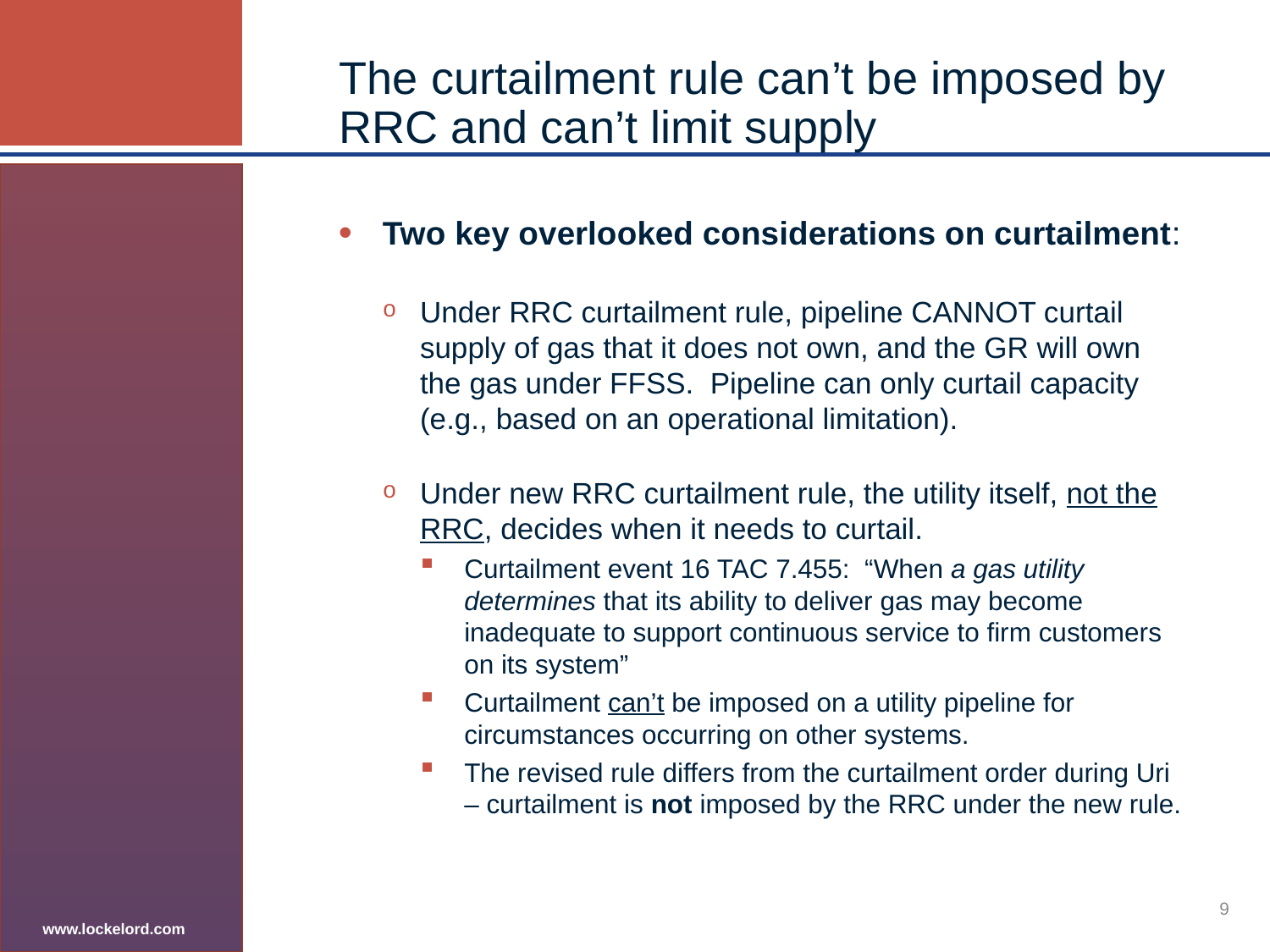

# The curtailment rule can’t be imposed by RRC and can’t limit supply
Two key overlooked considerations on curtailment:

Under RRC curtailment rule, pipeline CANNOT curtail supply of gas that it does not own, and the GR will own the gas under FFSS.  Pipeline can only curtail capacity (e.g., based on an operational limitation).

Under new RRC curtailment rule, the utility itself, not the RRC, decides when it needs to curtail.
Curtailment event 16 TAC 7.455:  “When a gas utility determines that its ability to deliver gas may become inadequate to support continuous service to firm customers on its system”
Curtailment can’t be imposed on a utility pipeline for circumstances occurring on other systems.
The revised rule differs from the curtailment order during Uri – curtailment is not imposed by the RRC under the new rule.
9